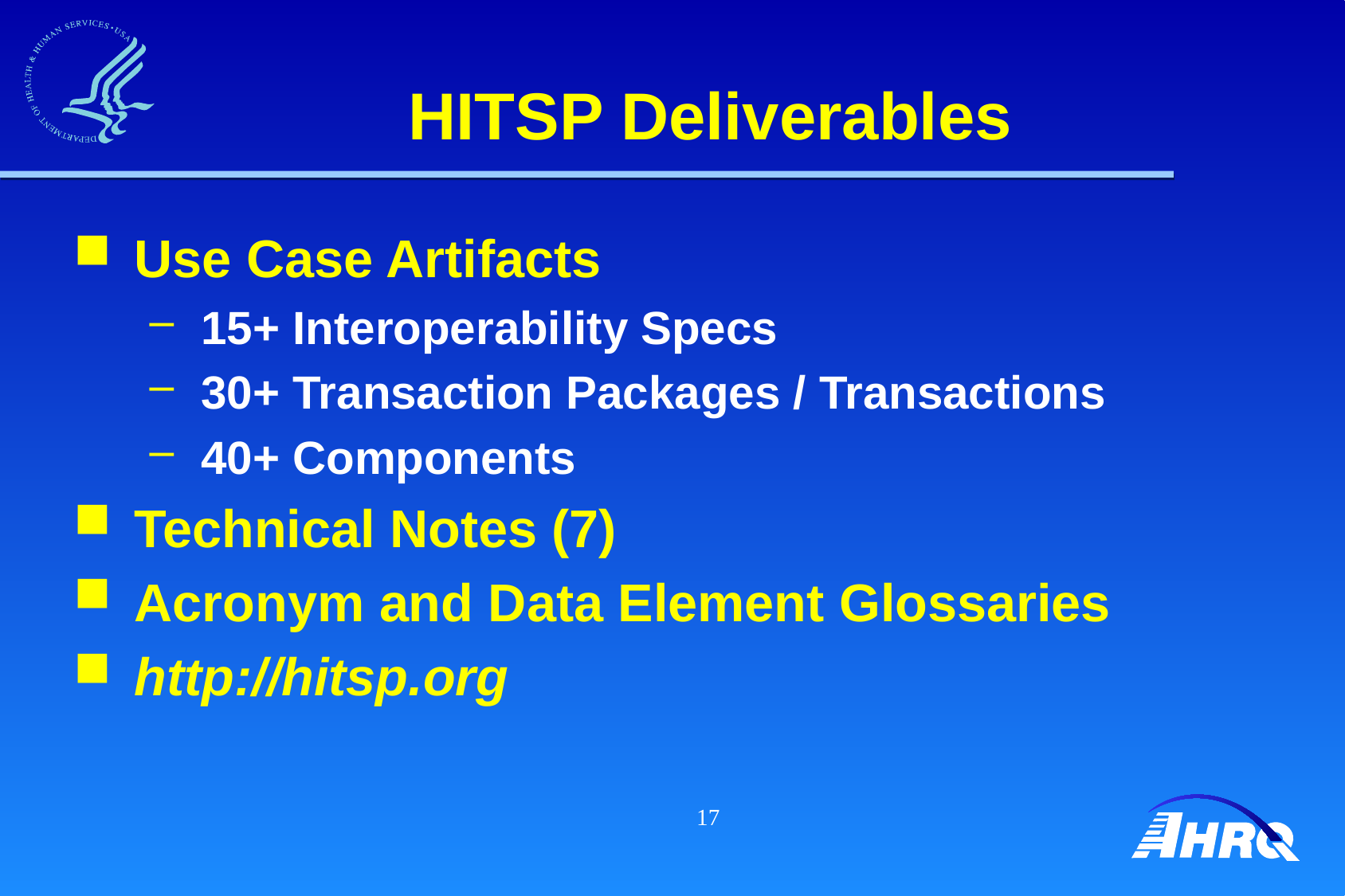

# HITSP Deliverables
Use Case Artifacts
15+ Interoperability Specs
30+ Transaction Packages / Transactions
40+ Components
Technical Notes (7)
Acronym and Data Element Glossaries
http://hitsp.org
17